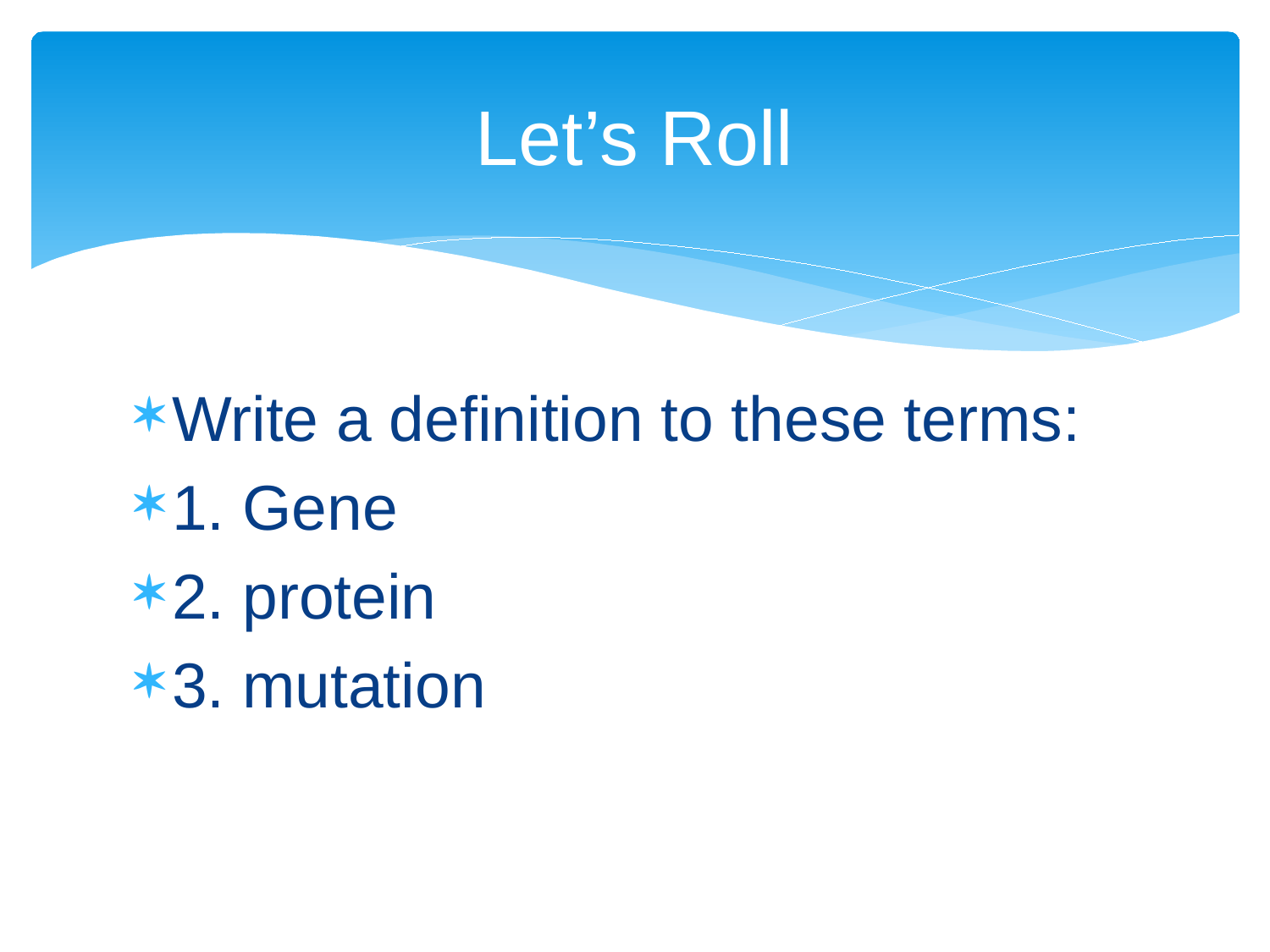

# Let’s Roll
Write a definition to these terms:
1. Gene
2. protein
3. mutation